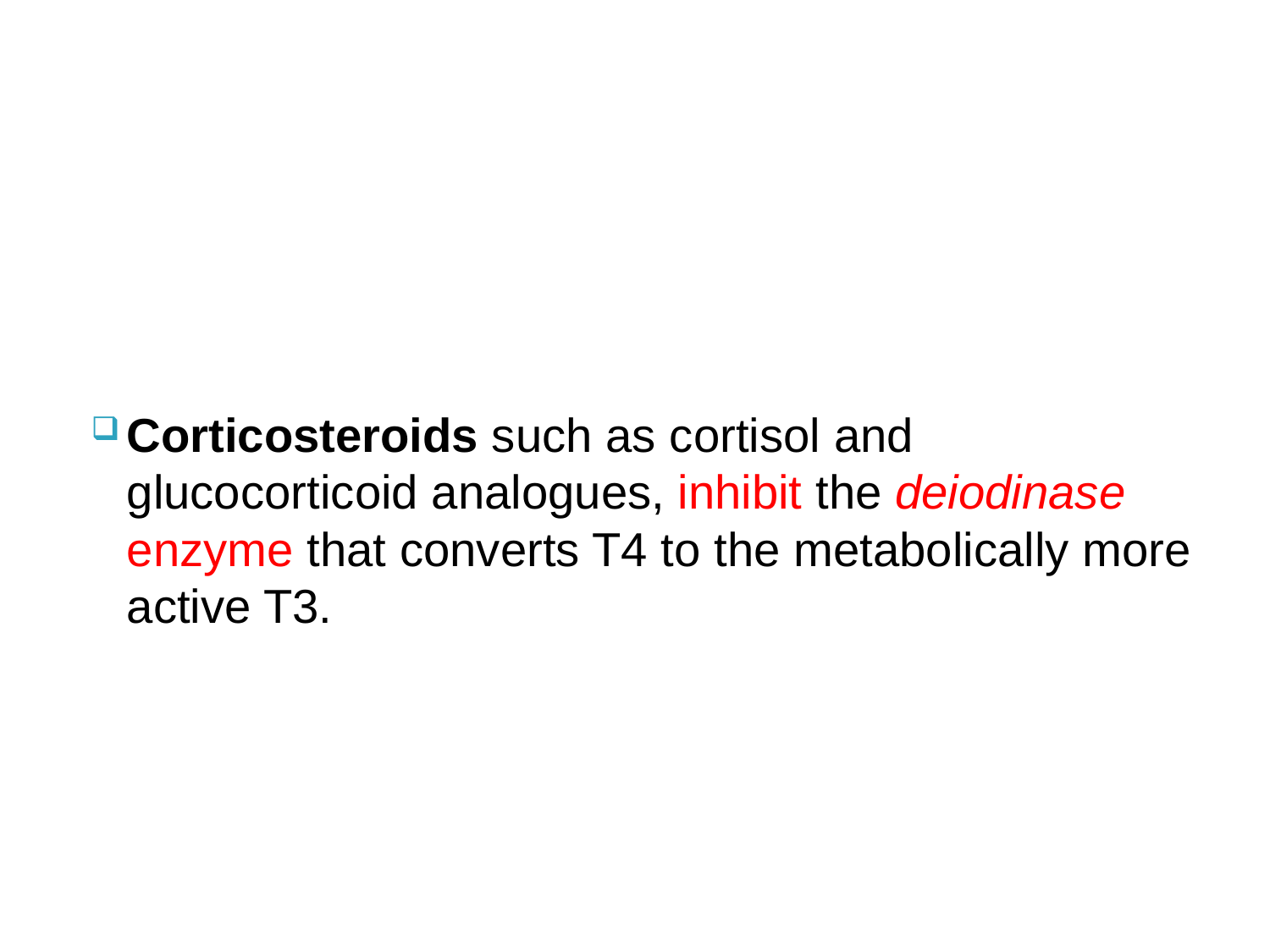

#

Corticosteroids such as cortisol and glucocorticoid analogues, inhibit the deiodinase enzyme that converts T4 to the metabolically more active T3.